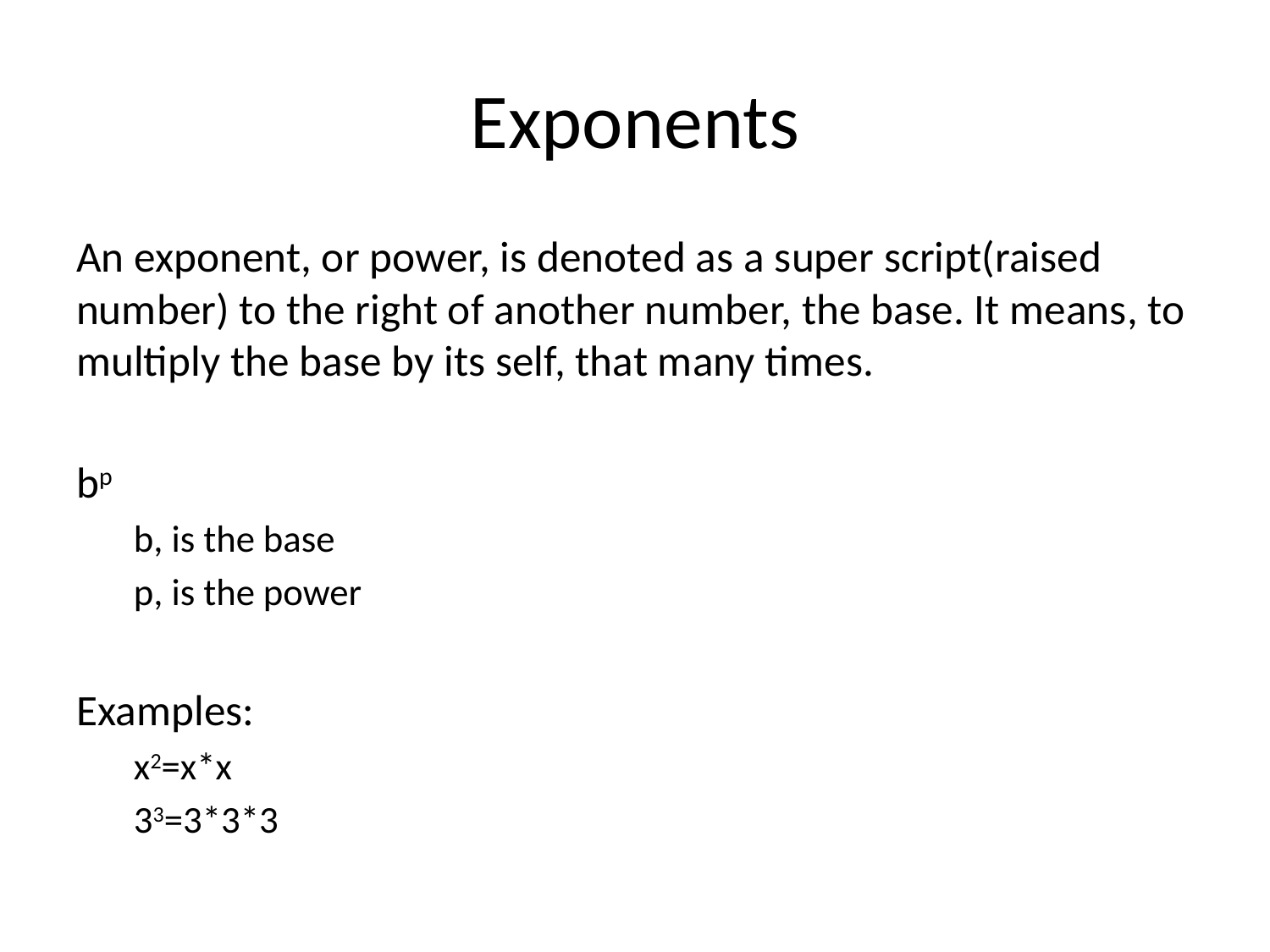

# Exponents
An exponent, or power, is denoted as a super script(raised number) to the right of another number, the base. It means, to multiply the base by its self, that many times.

bp
b, is the base
p, is the power

Examples:
x2=x*x
33=3*3*3